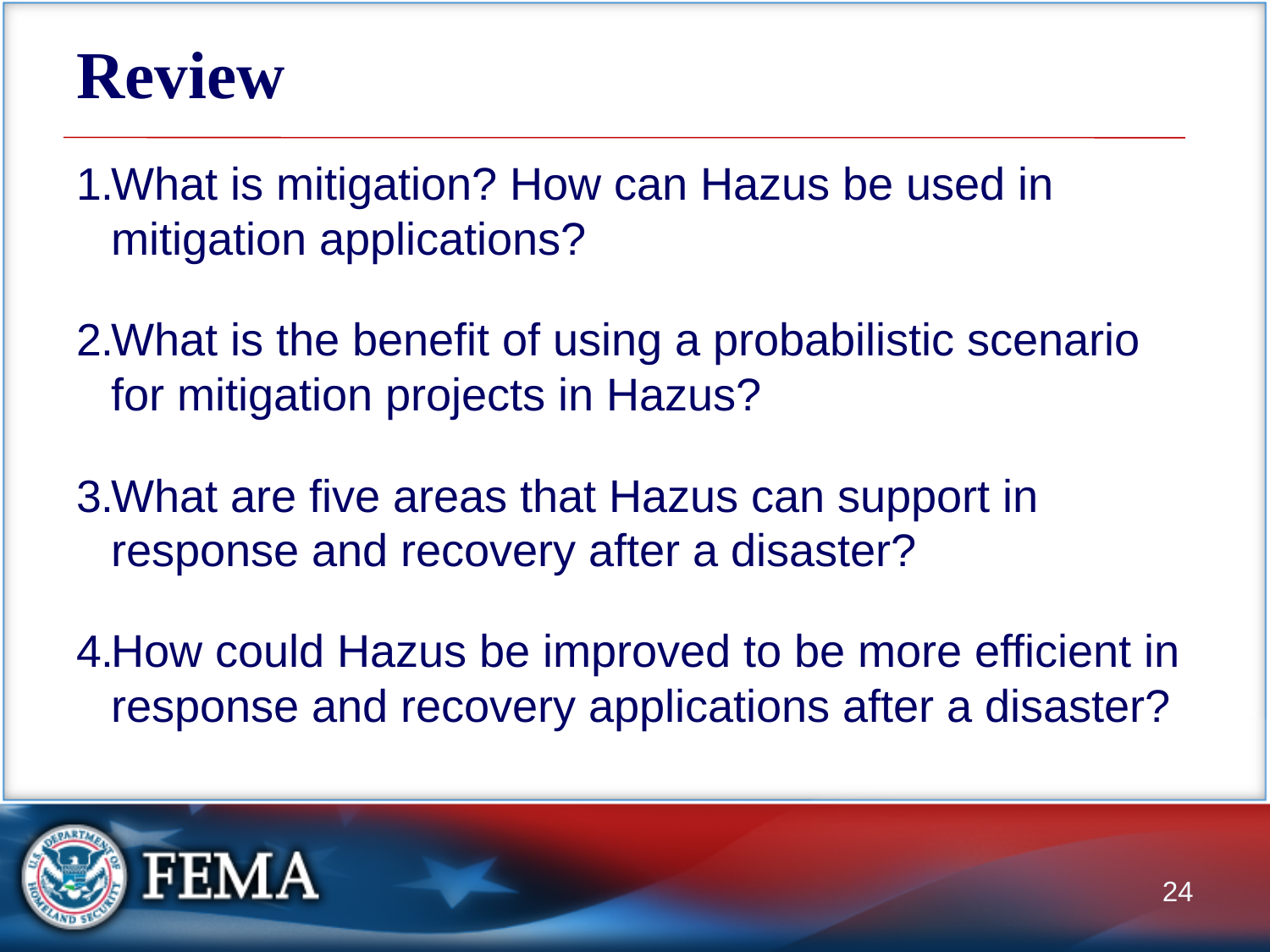

# Review
What is mitigation? How can Hazus be used in mitigation applications?
What is the benefit of using a probabilistic scenario for mitigation projects in Hazus?
What are five areas that Hazus can support in response and recovery after a disaster?
How could Hazus be improved to be more efficient in response and recovery applications after a disaster?

24